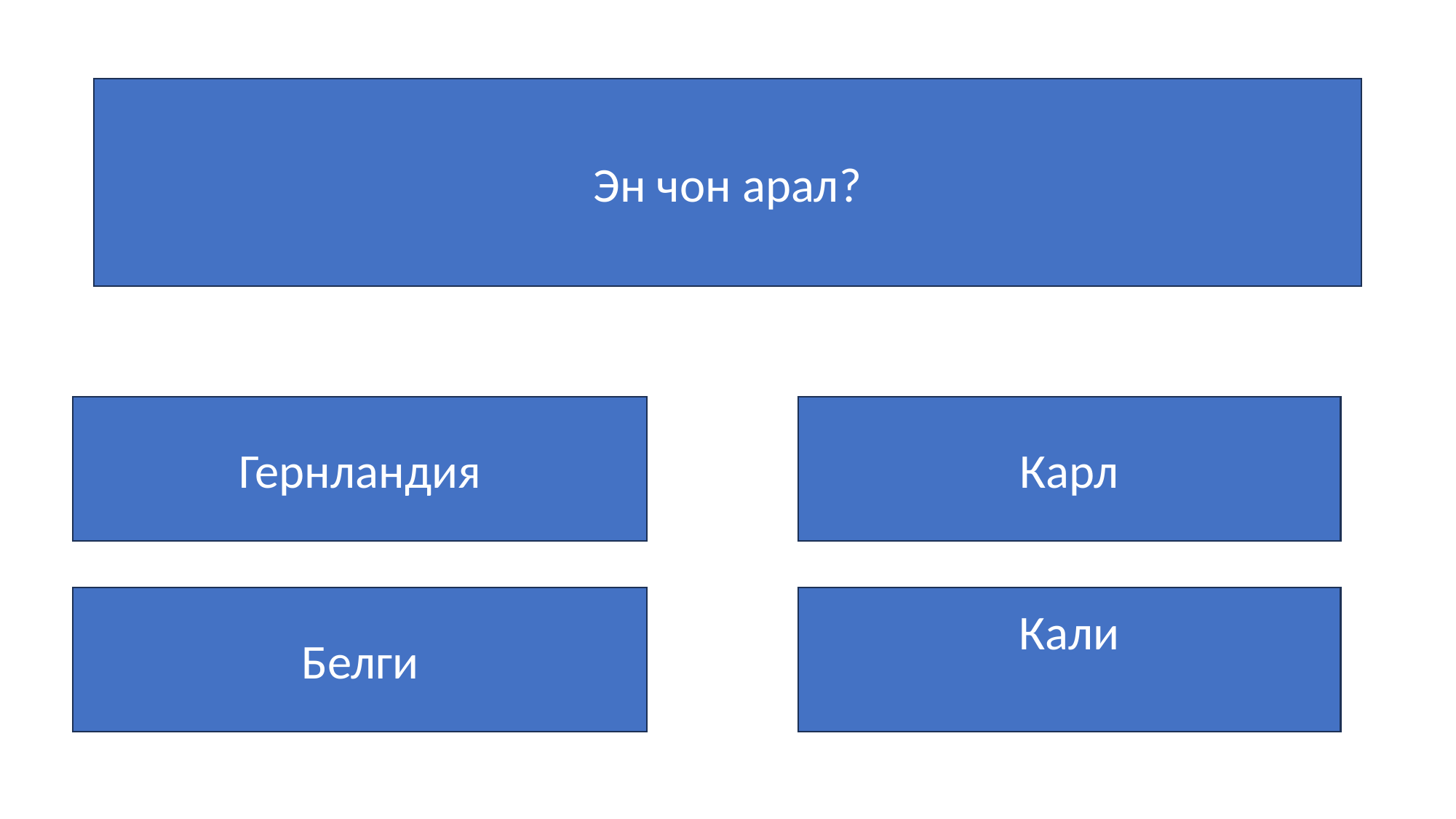

Эн чон арал?
Гернландия
Карл
Белги
Кали